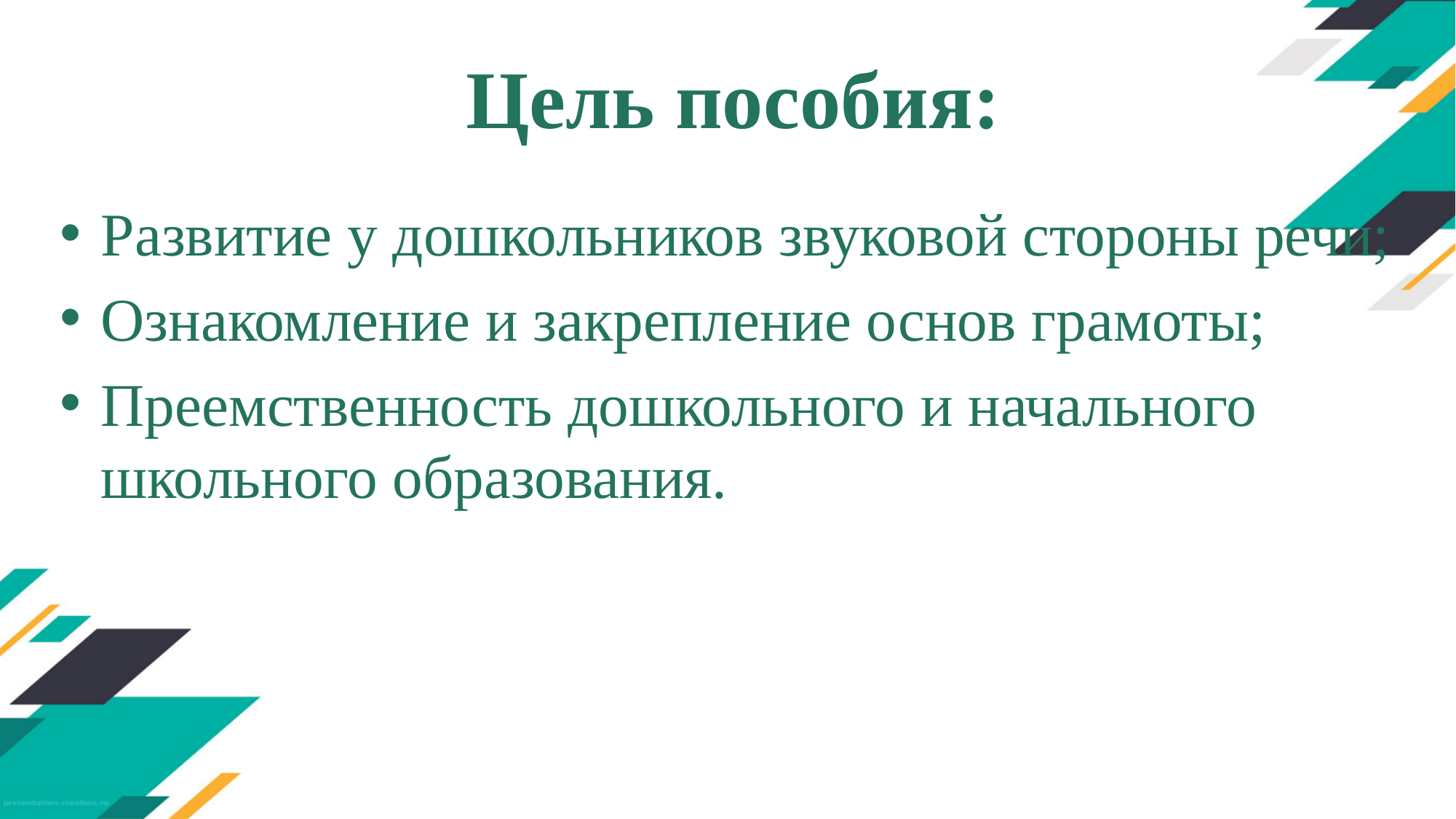

# Цель пособия:
Развитие у дошкольников звуковой стороны речи;
Ознакомление и закрепление основ грамоты;
Преемственность дошкольного и начального школьного образования.